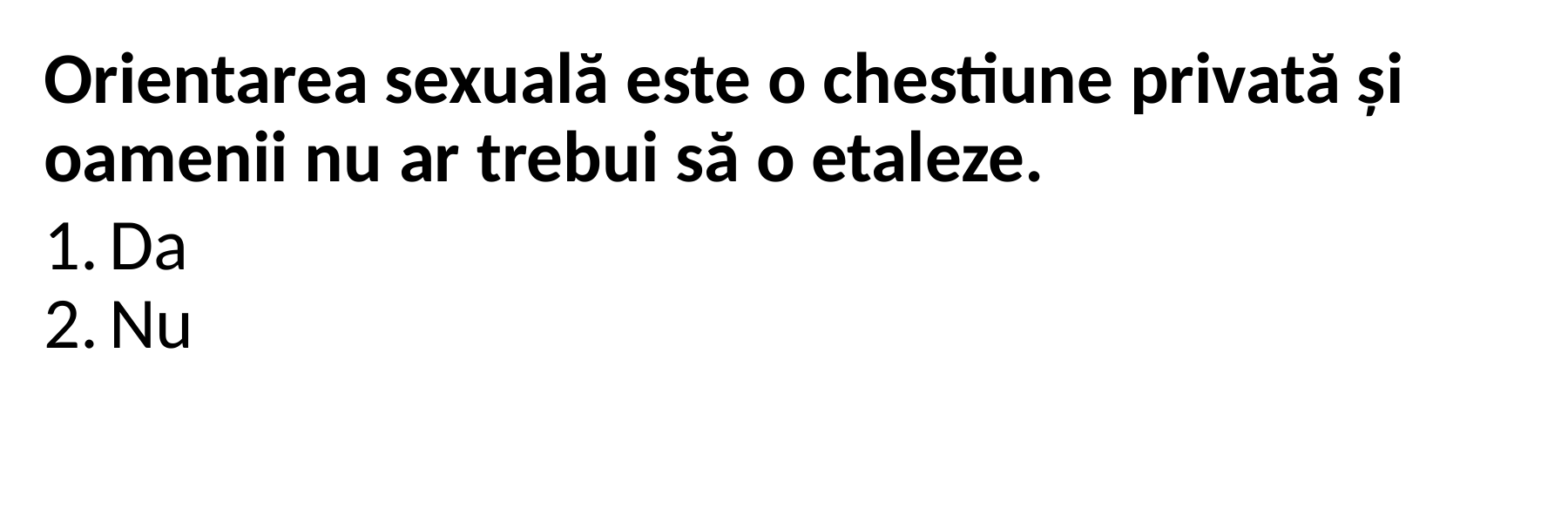

Orientarea sexuală este o chestiune privată și oamenii nu ar trebui să o etaleze.
Da
Nu